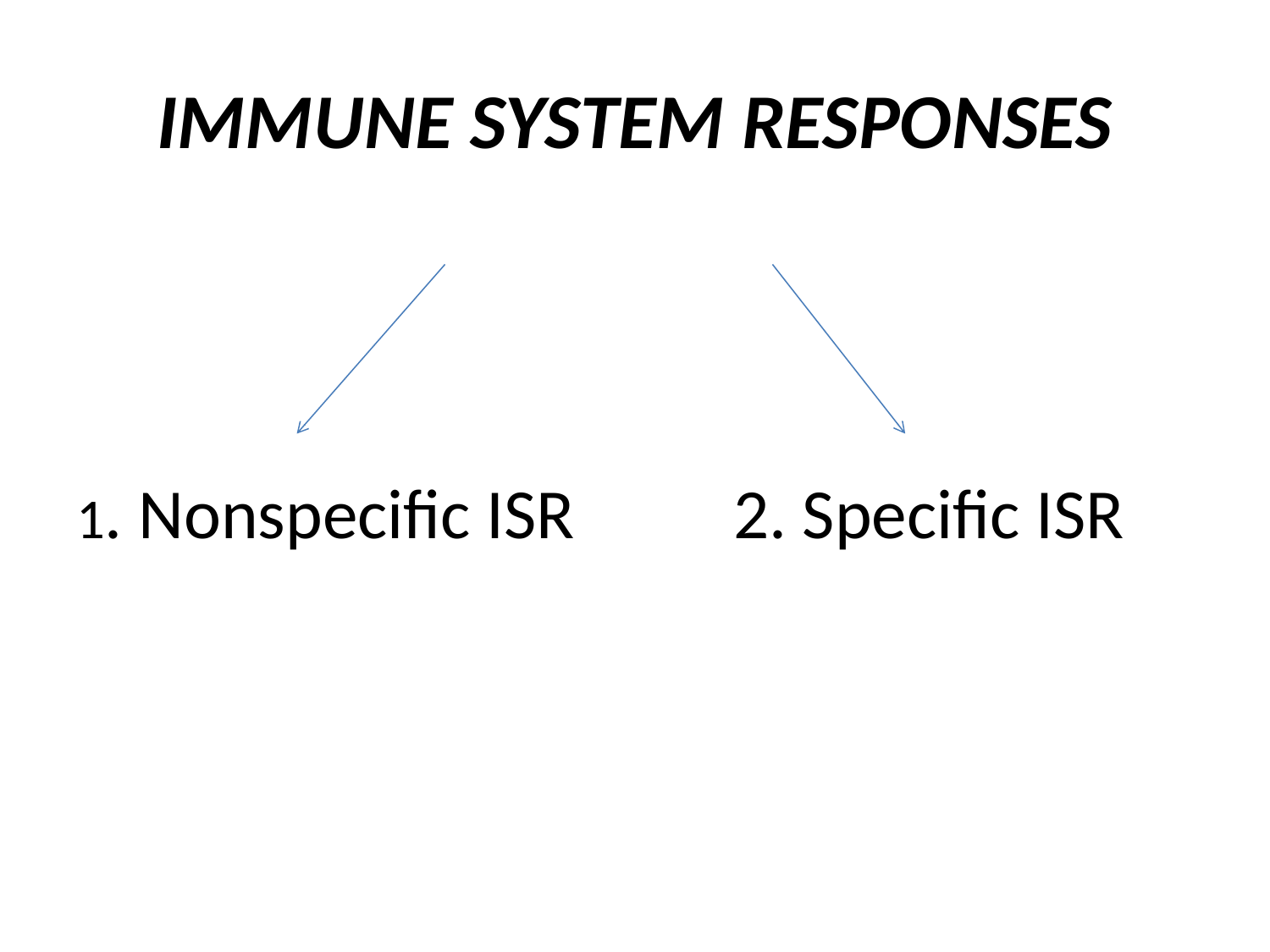

# IMMUNE SYSTEM RESPONSES

1. Nonspecific ISR          2. Specific ISR